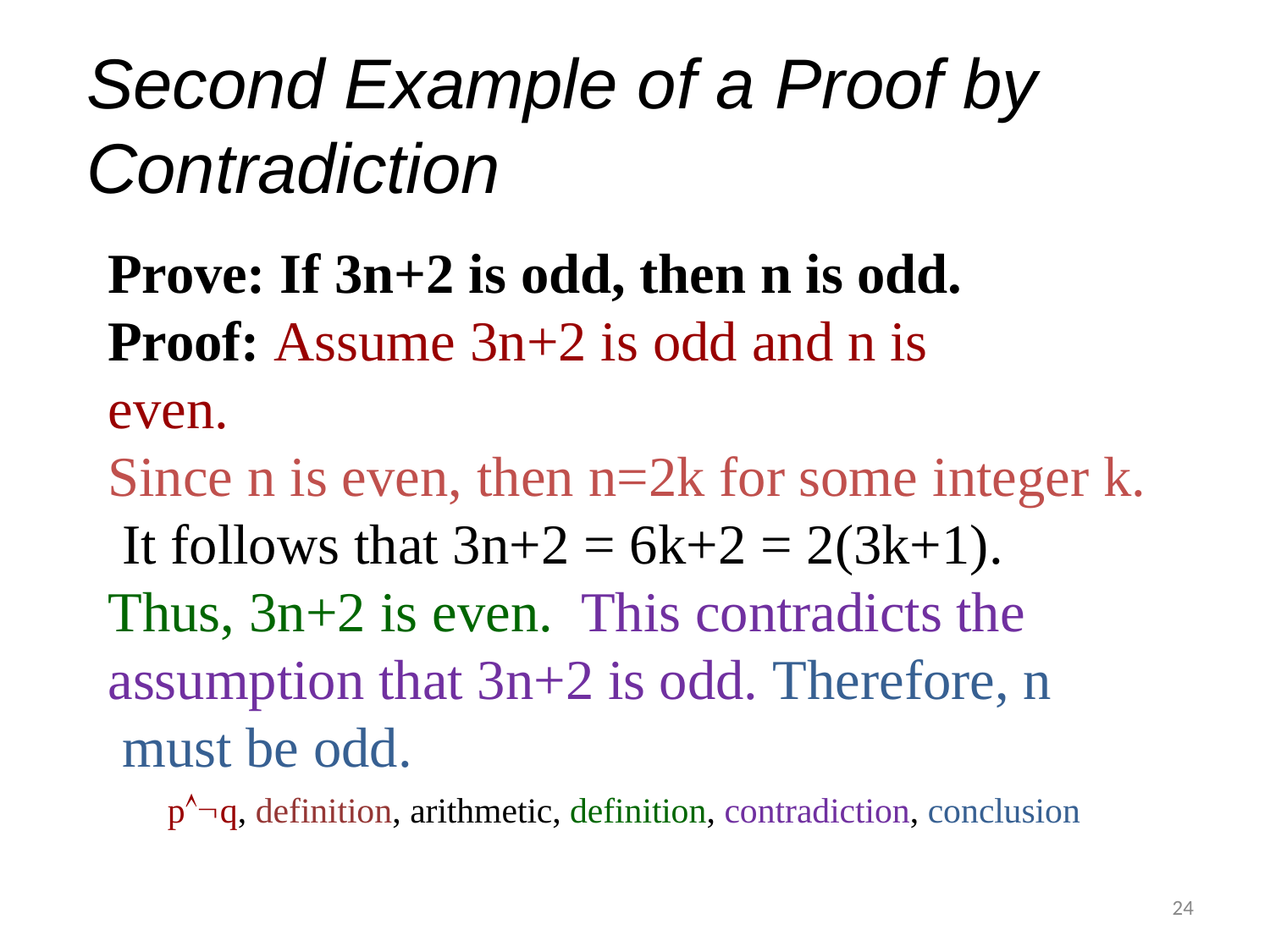

# Second Example of a Proof by Contradiction
Prove: If 3n+2 is odd, then n is odd.  Proof: Assume 3n+2 is odd and n is even.
Since n is even, then n=2k for some integer k.  It follows that 3n+2 = 6k+2 = 2(3k+1).
Thus, 3n+2 is even.	This contradicts the  assumption that 3n+2 is odd. Therefore, n  must be odd.
p∧¬q, definition, arithmetic, definition, contradiction, conclusion
24